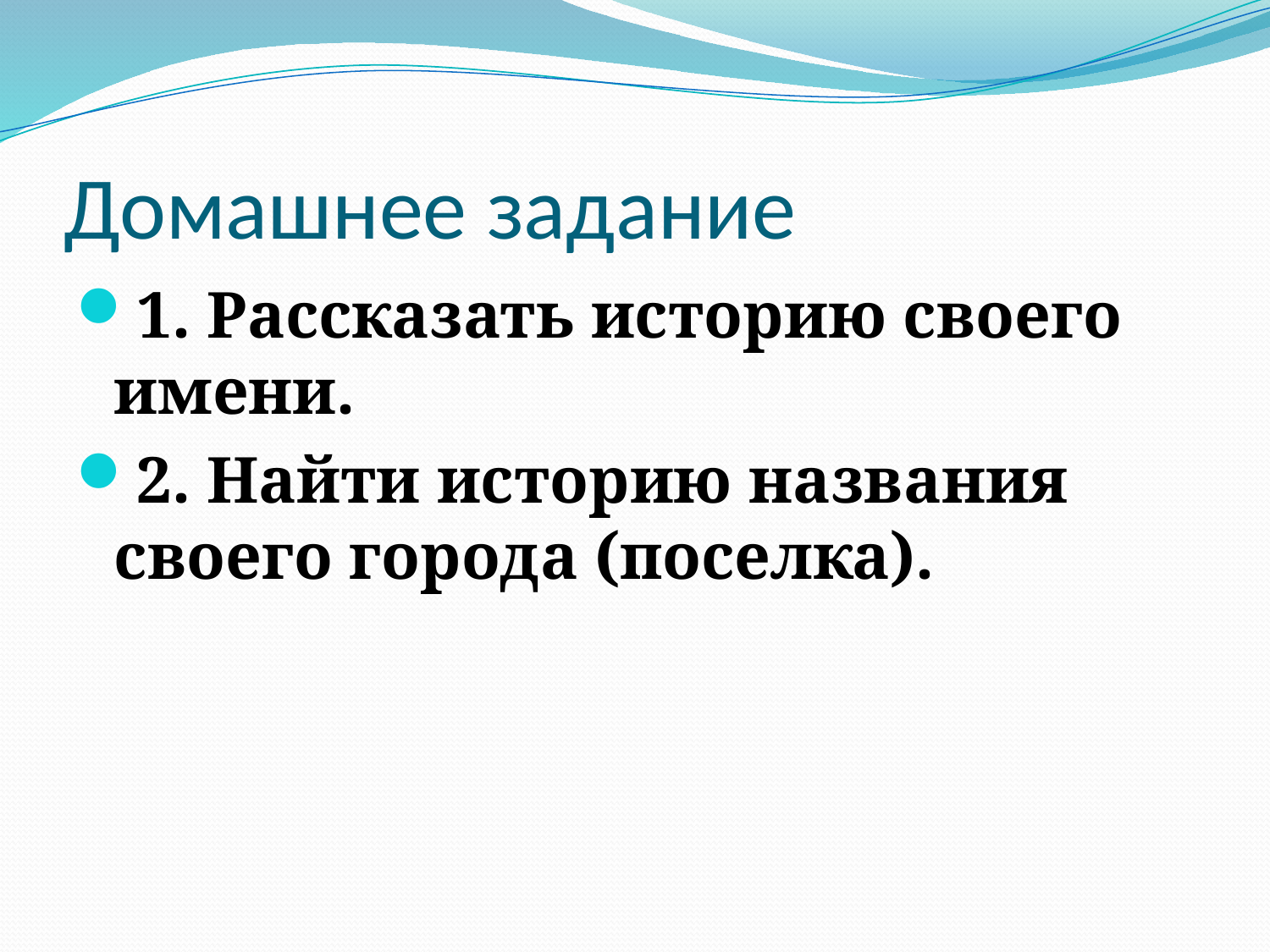

# Домашнее задание
1. Рассказать историю своего имени.
2. Найти историю названия своего города (поселка).